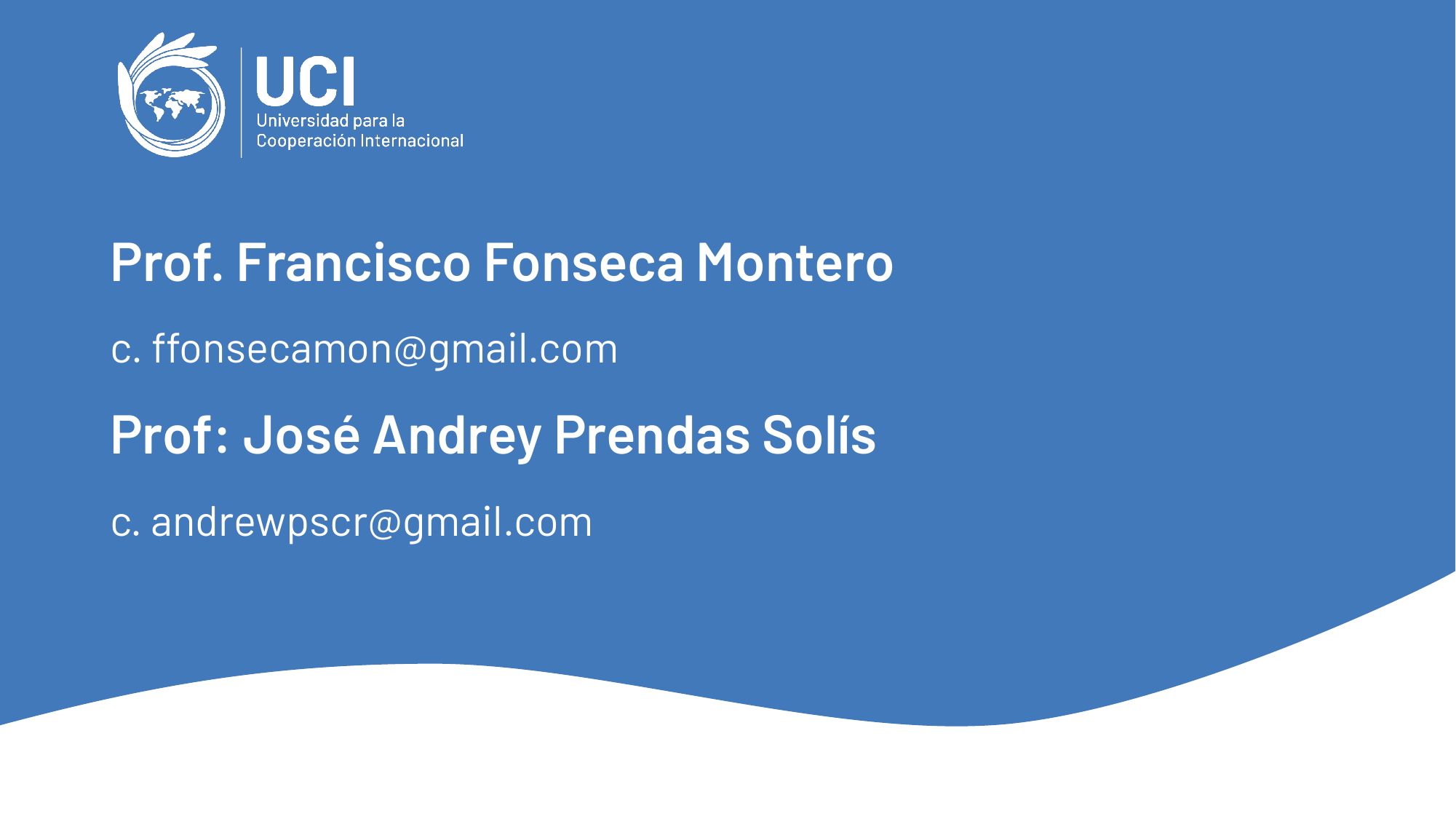

# Prof. Francisco Fonseca Montero
Prof: José Andrey Prendas Solís
c. ffonsecamon@gmail.com
c. andrewpscr@gmail.com